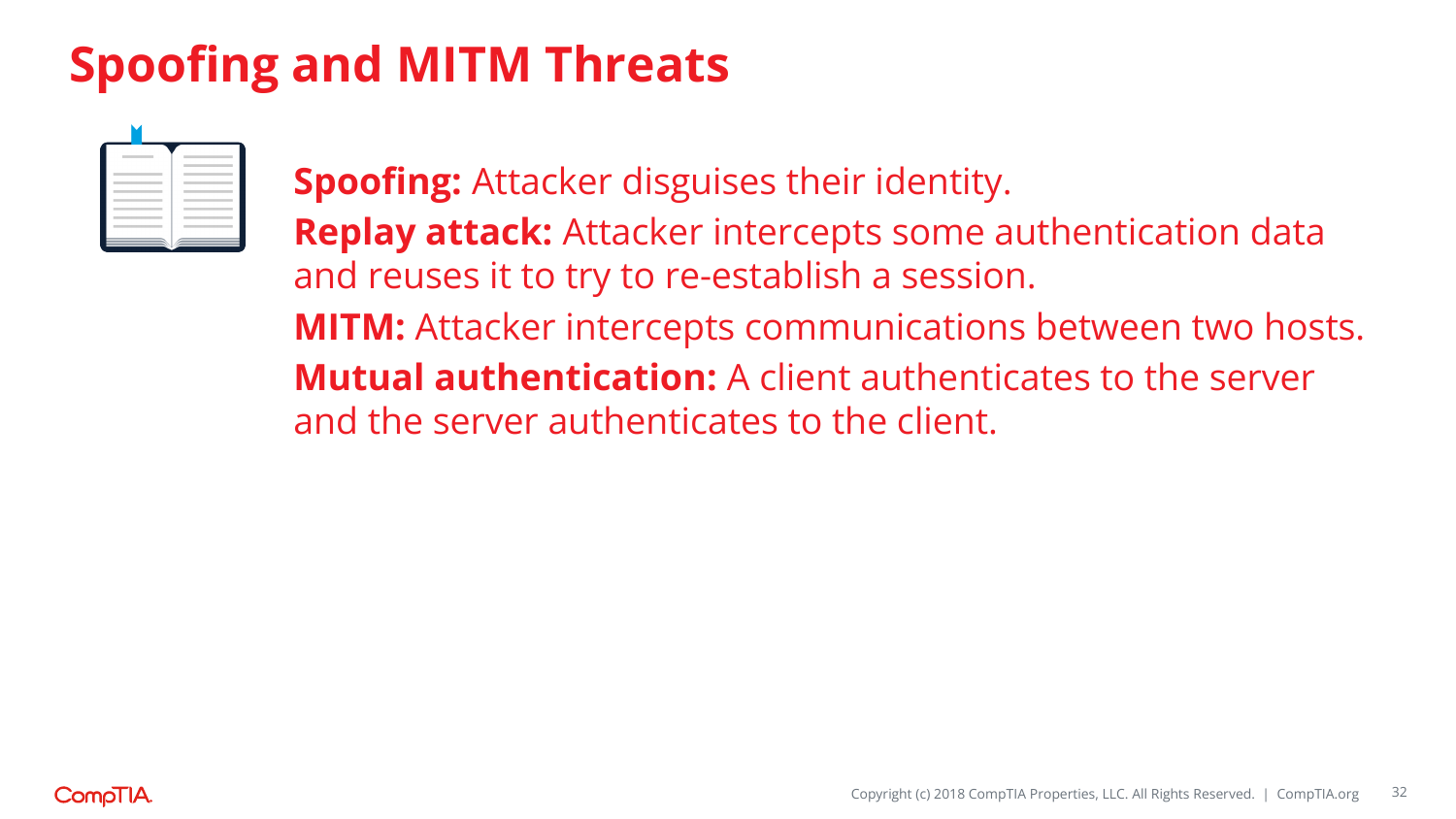

# Spoofing and MITM Threats
Spoofing: Attacker disguises their identity.
Replay attack: Attacker intercepts some authentication data and reuses it to try to re-establish a session.
MITM: Attacker intercepts communications between two hosts.
Mutual authentication: A client authenticates to the server and the server authenticates to the client.
32